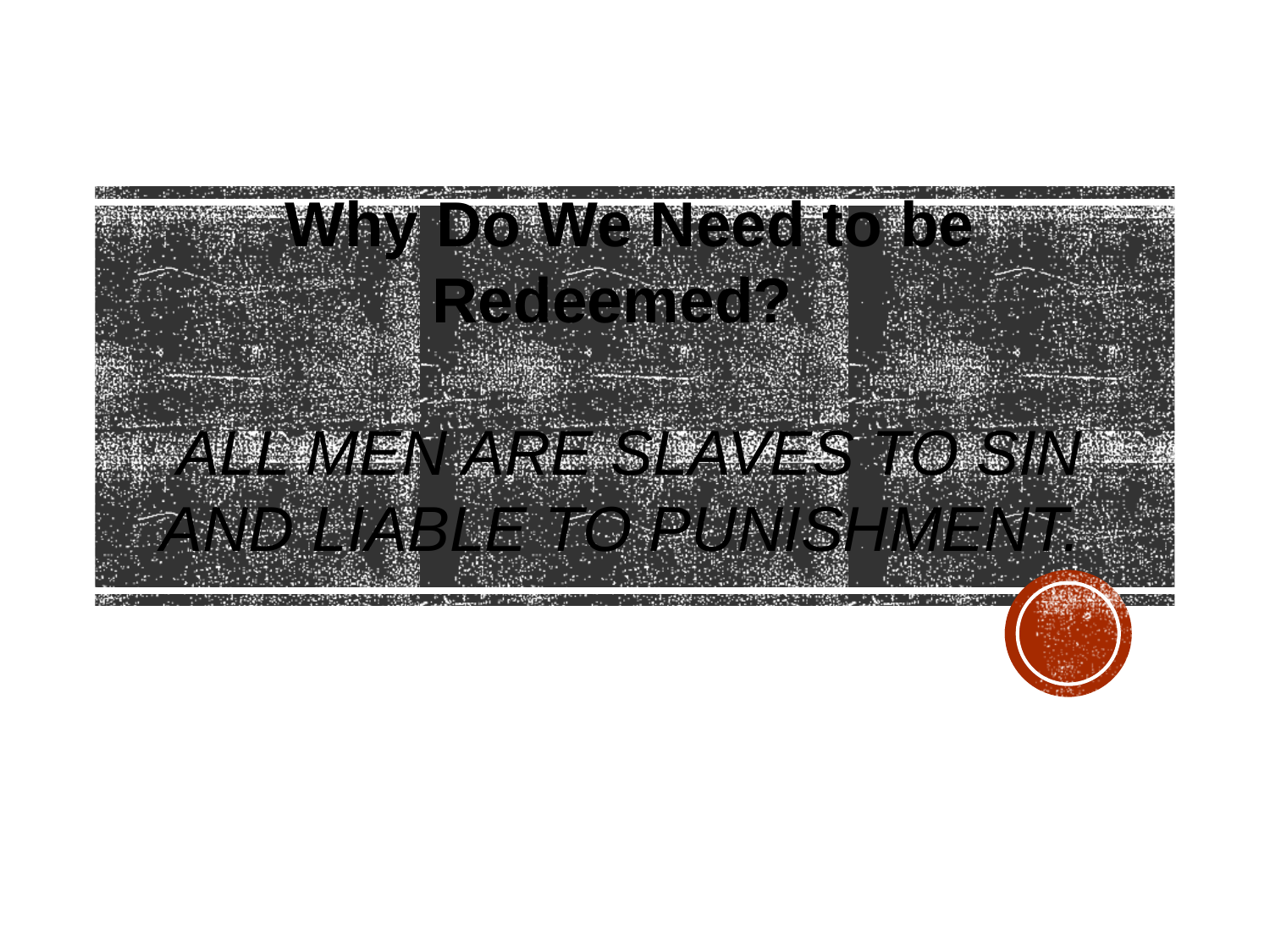

Why Do We Need to be Redeemed?

ALL MEN ARE SLAVES TO SIN AND LIABLE TO PUNISHMENT.